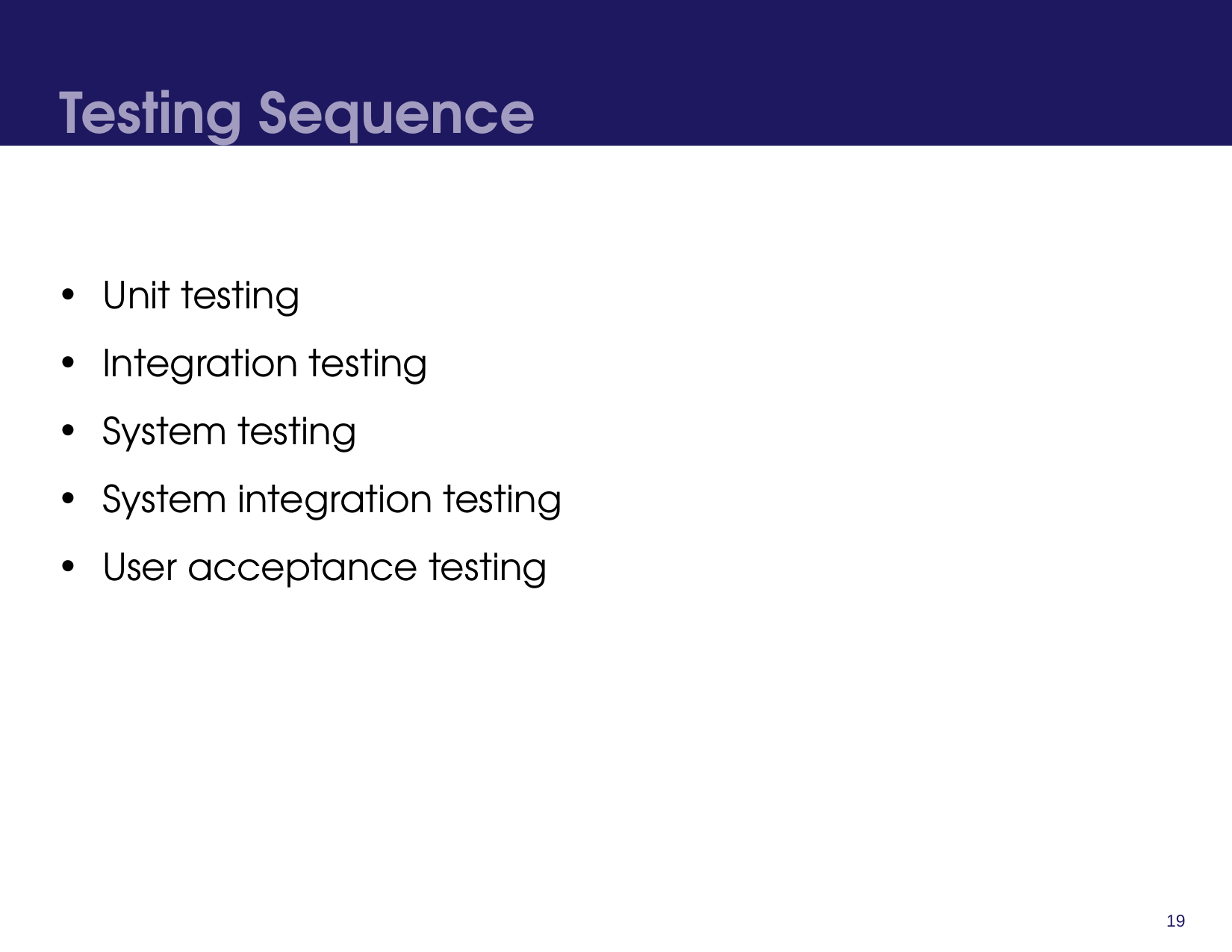

# Testing Sequence
Unit testing
Integration testing
System testing
System integration testing
User acceptance testing
19